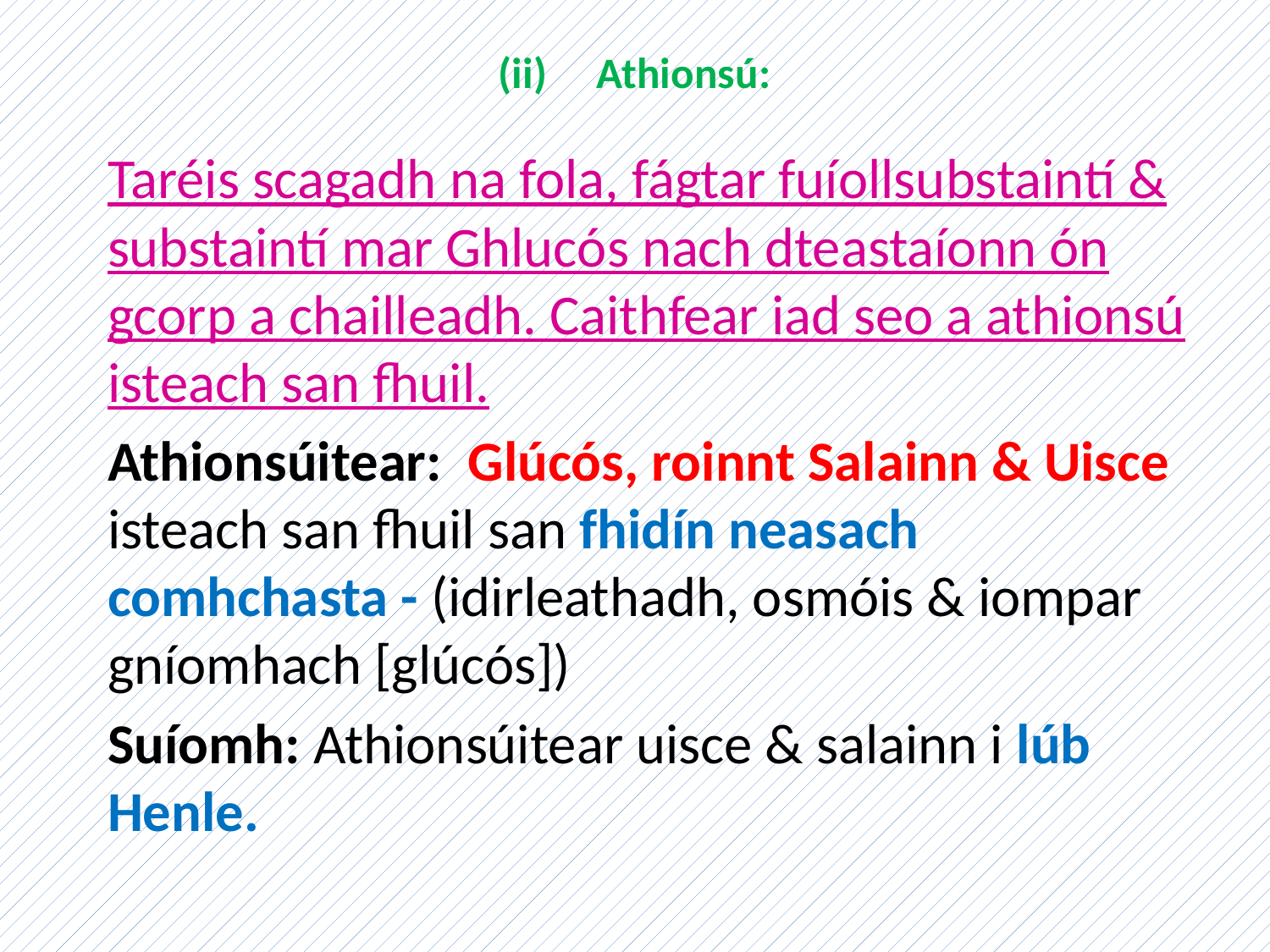

# (ii)     Athionsú:
Taréis scagadh na fola, fágtar fuíollsubstaintí & substaintí mar Ghlucós nach dteastaíonn ón gcorp a chailleadh. Caithfear iad seo a athionsú isteach san fhuil.
Athionsúitear:  Glúcós, roinnt Salainn & Uisce isteach san fhuil san fhidín neasach comhchasta - (idirleathadh, osmóis & iompar gníomhach [glúcós])
Suíomh: Athionsúitear uisce & salainn i lúb Henle.